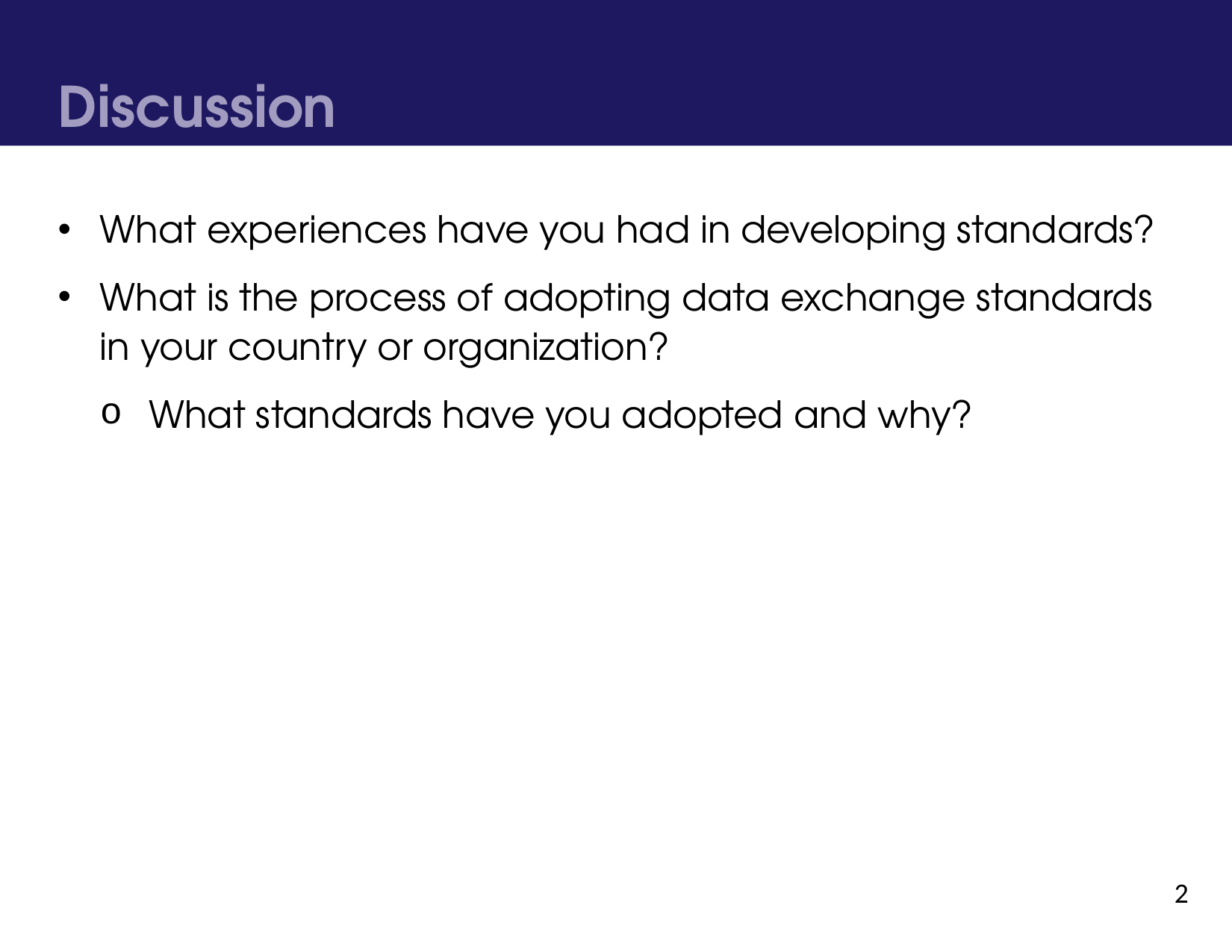

# Discussion
What experiences have you had in developing standards?
What is the process of adopting data exchange standards in your country or organization?
What standards have you adopted and why?
2